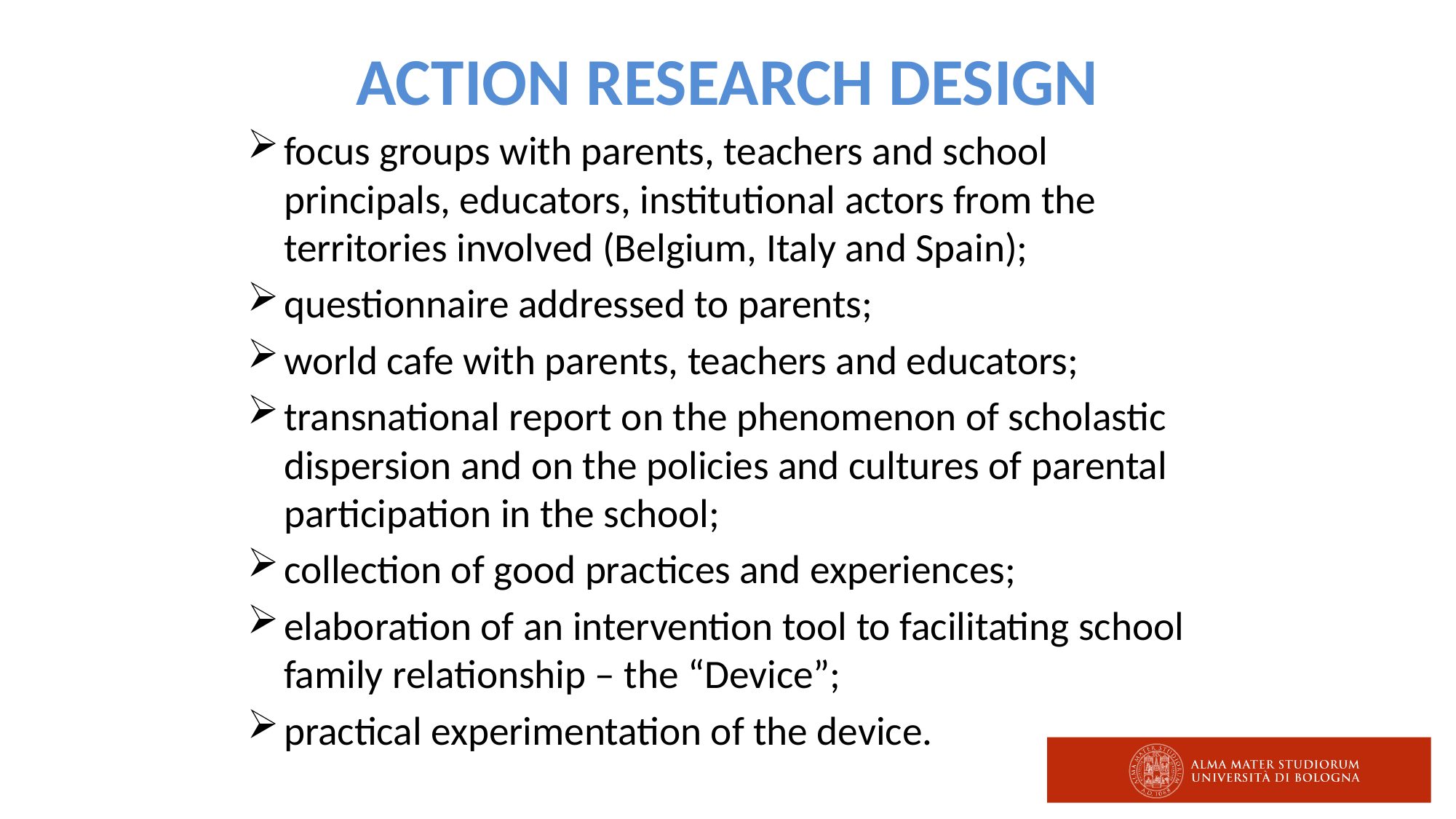

# ACTION RESEARCH DESIGN
focus groups with parents, teachers and school principals, educators, institutional actors from the territories involved (Belgium, Italy and Spain);
questionnaire addressed to parents;
world cafe with parents, teachers and educators;
transnational report on the phenomenon of scholastic dispersion and on the policies and cultures of parental participation in the school;
collection of good practices and experiences;
elaboration of an intervention tool to facilitating school family relationship – the “Device”;
practical experimentation of the device.